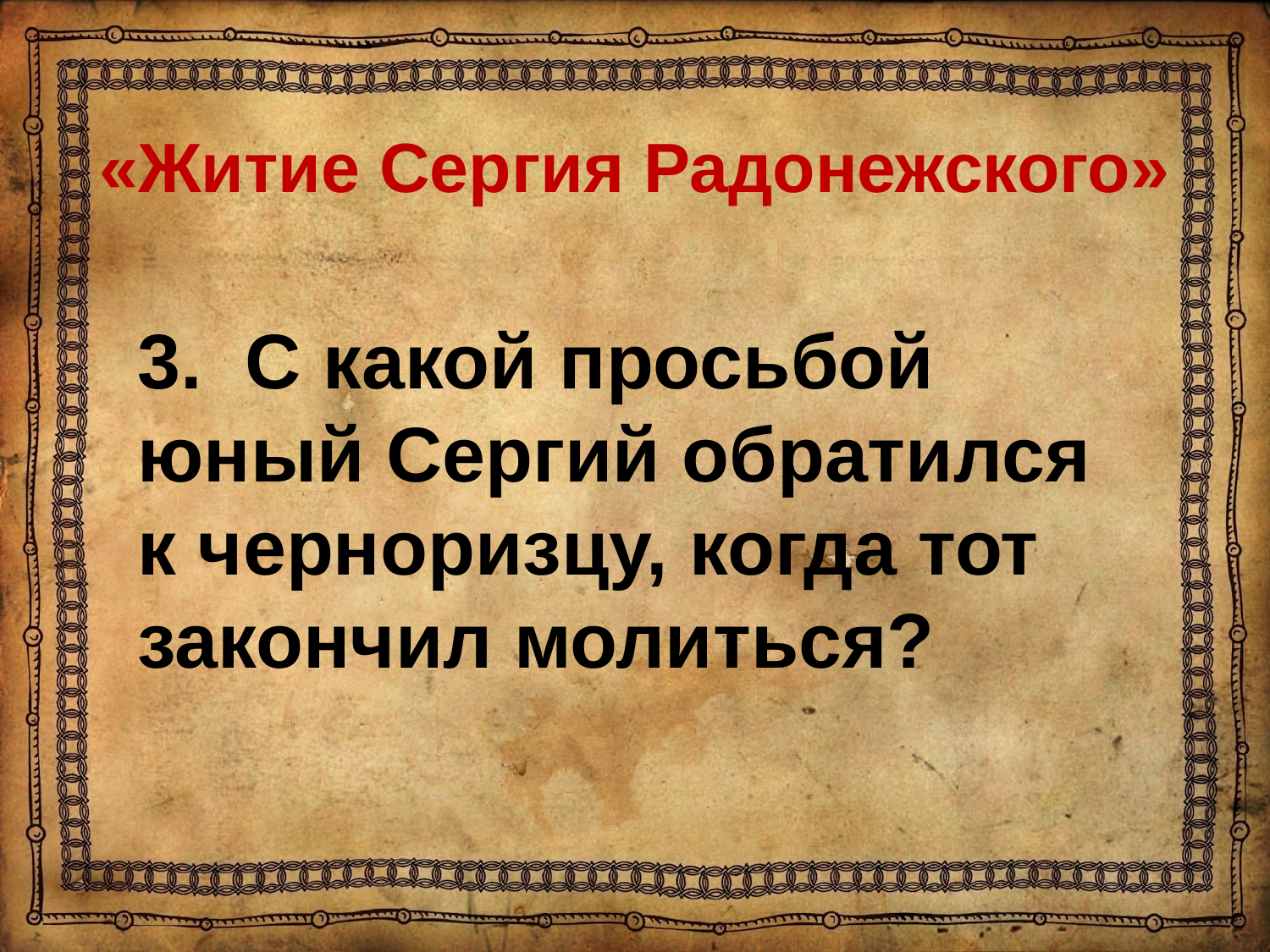

# «Житие Сергия Радонежского»

3.  С какой просьбой юный Сергий обратился к черноризцу, когда тот закончил молиться?